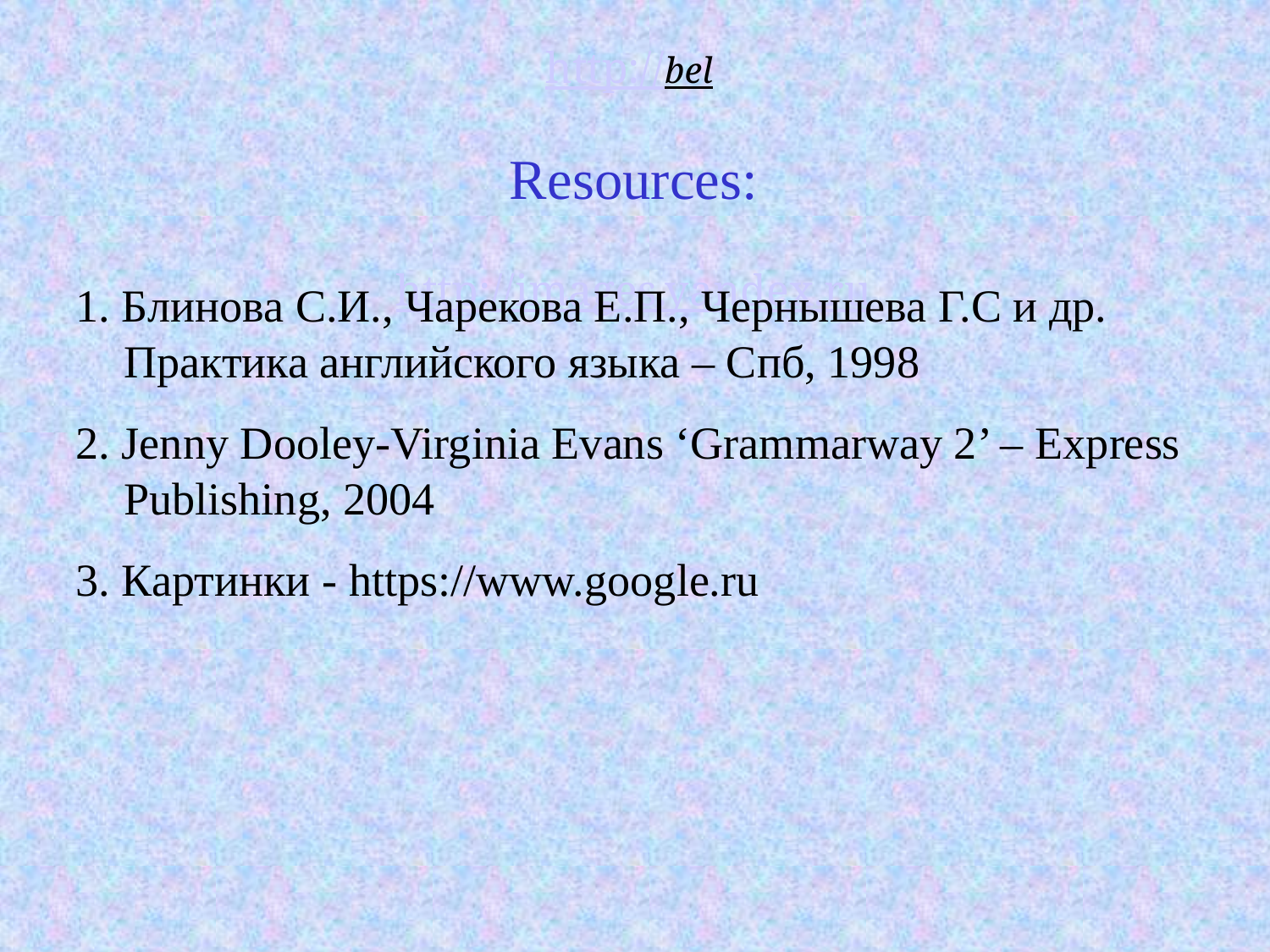

# http://bel Resources: http://images.yandex.ru
1. Блинова С.И., Чарекова Е.П., Чернышева Г.С и др. Практика английского языка – Спб, 1998
2. Jenny Dooley-Virginia Evans ‘Grammarway 2’ – Express Publishing, 2004
3. Картинки - https://www.google.ru